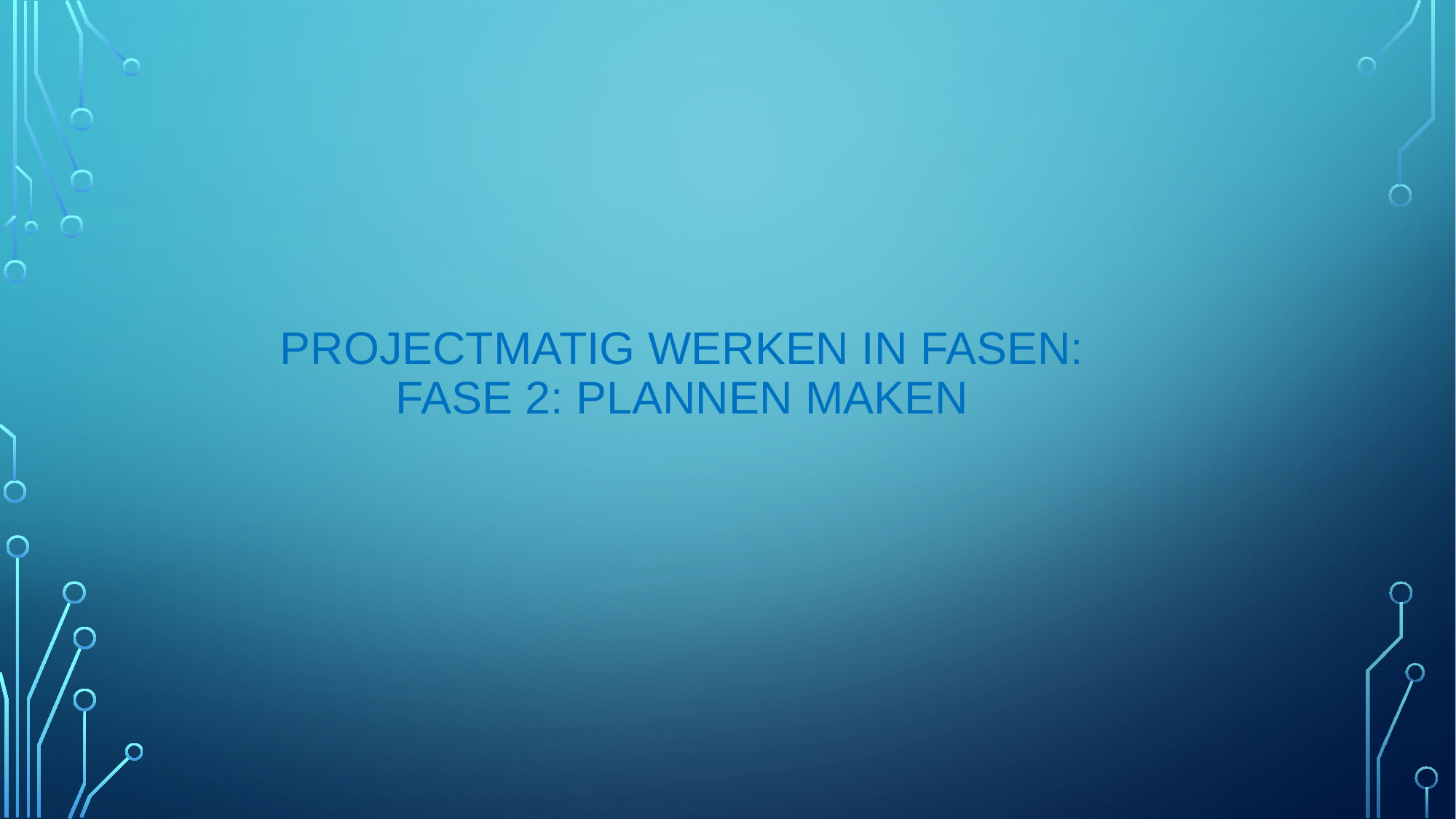

# Projectmatig werken in fasen: Fase 2: plannen maken